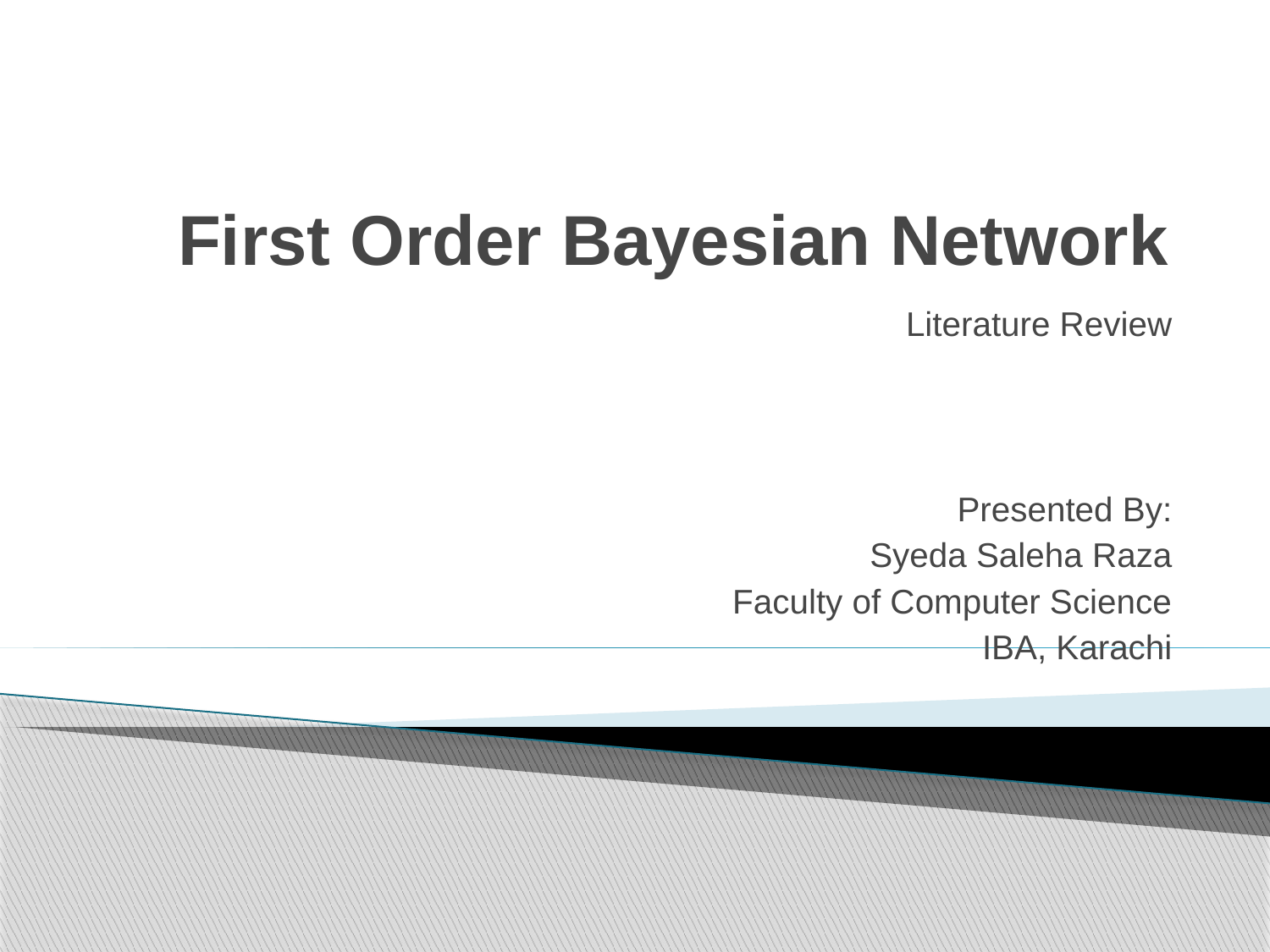

# First Order Bayesian Network
Literature Review

Presented By:
Syeda Saleha Raza
Faculty of Computer Science
IBA, Karachi